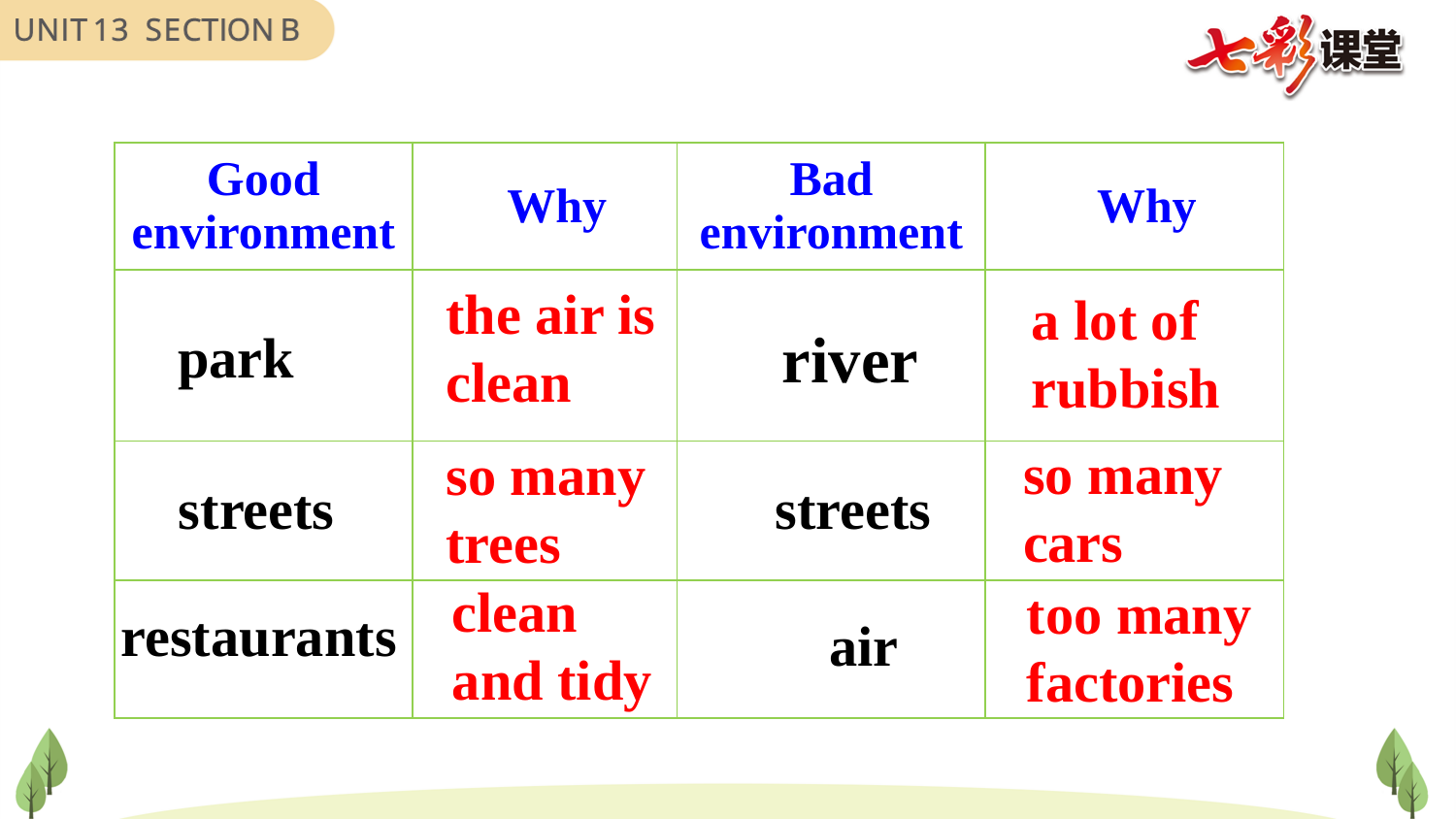

| Good environment | Why | Bad environment | Why |
| --- | --- | --- | --- |
|  |  |  |  |
|  |  |  |  |
|  |  |  |  |
the air is clean
a lot of rubbish
river
park
so many cars
so many trees
streets
streets
clean and tidy
too many
factories
restaurants
air